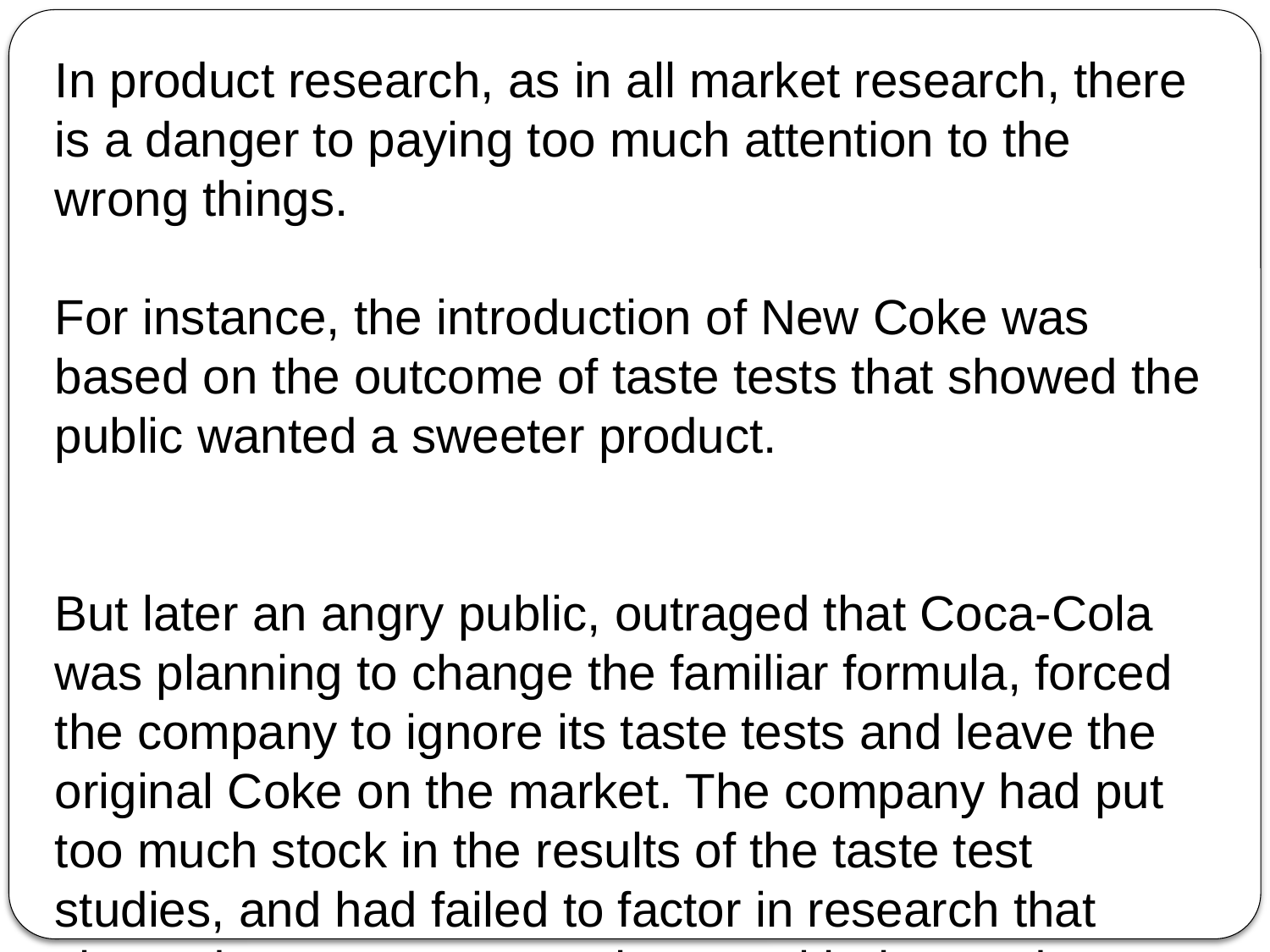

In product research, as in all market research, there is a danger to paying too much attention to the wrong things.

For instance, the introduction of New Coke was based on the outcome of taste tests that showed the public wanted a sweeter product.

But later an angry public, outraged that Coca-Cola was planning to change the familiar formula, forced the company to ignore its taste tests and leave the original Coke on the market. The company had put too much stock in the results of the taste test studies, and had failed to factor in research that showed consumers were happy with the product as it was.